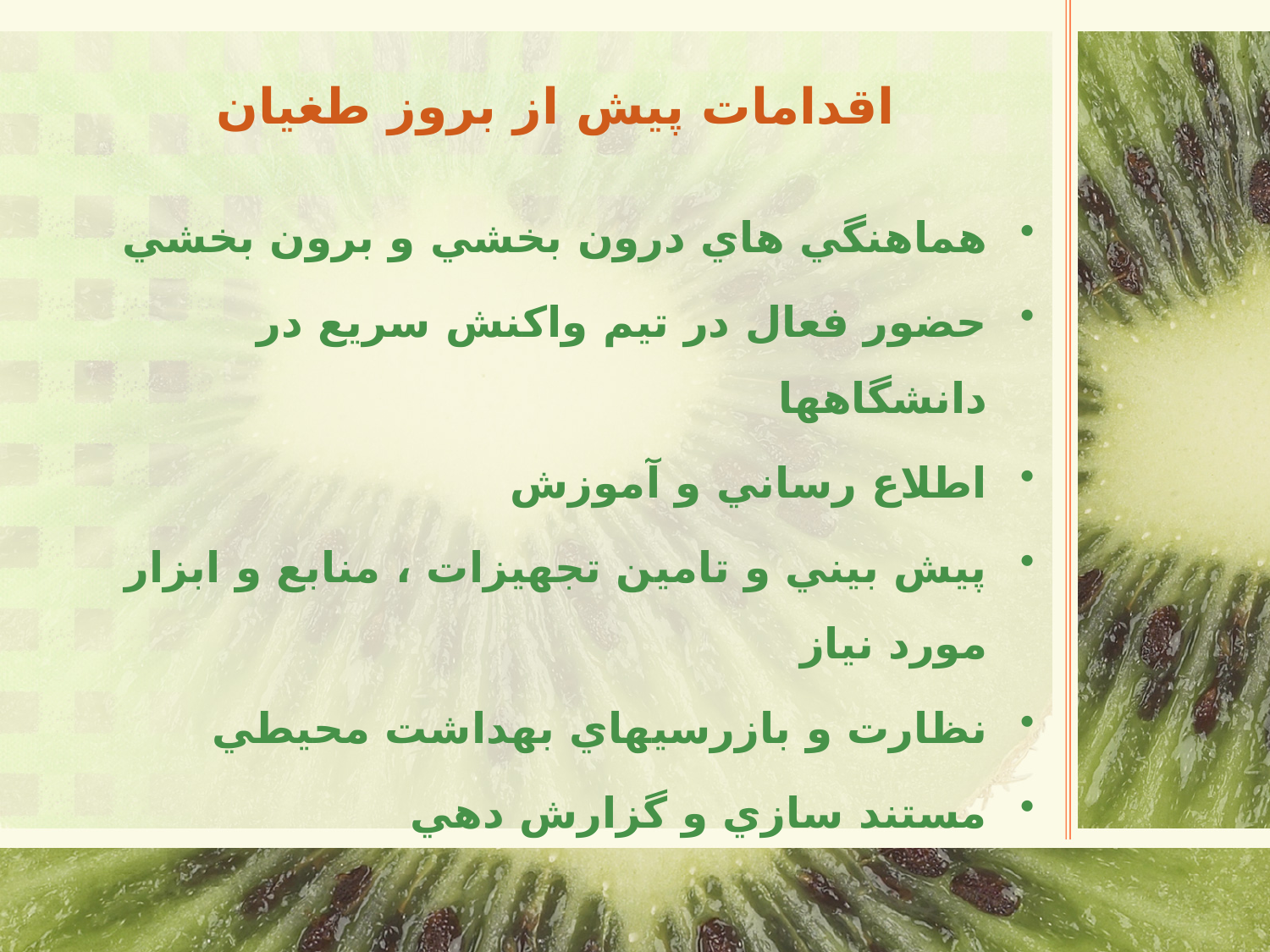

# اقدامات پيش از بروز طغیان
هماهنگي هاي درون بخشي و برون بخشي
حضور فعال در تيم واکنش سریع در دانشگاهها
اطلاع رساني و آموزش
پيش بيني و تامين تجهيزات ، منابع و ابزار مورد نياز
نظارت و بازرسيهاي بهداشت محيطي
مستند سازي و گزارش دهي